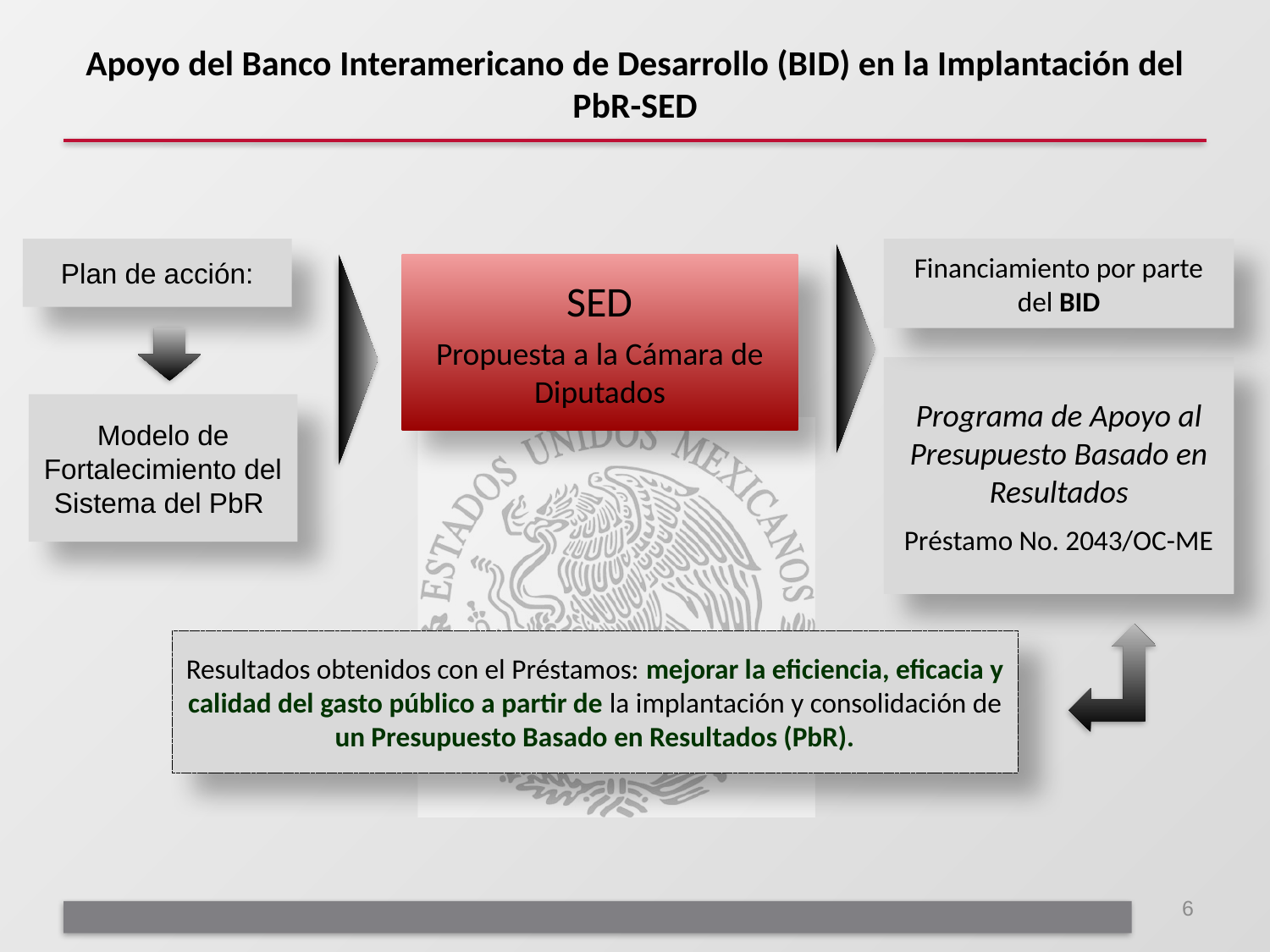

Apoyo del Banco Interamericano de Desarrollo (BID) en la Implantación del PbR-SED
Plan de acción:
Financiamiento por parte del BID
SED

Propuesta a la Cámara de Diputados

Programa de Apoyo al Presupuesto Basado en Resultados

Préstamo No. 2043/OC-ME
Modelo de Fortalecimiento del Sistema del PbR

Resultados obtenidos con el Préstamos: mejorar la eficiencia, eficacia y calidad del gasto público a partir de la implantación y consolidación de un Presupuesto Basado en Resultados (PbR).
6